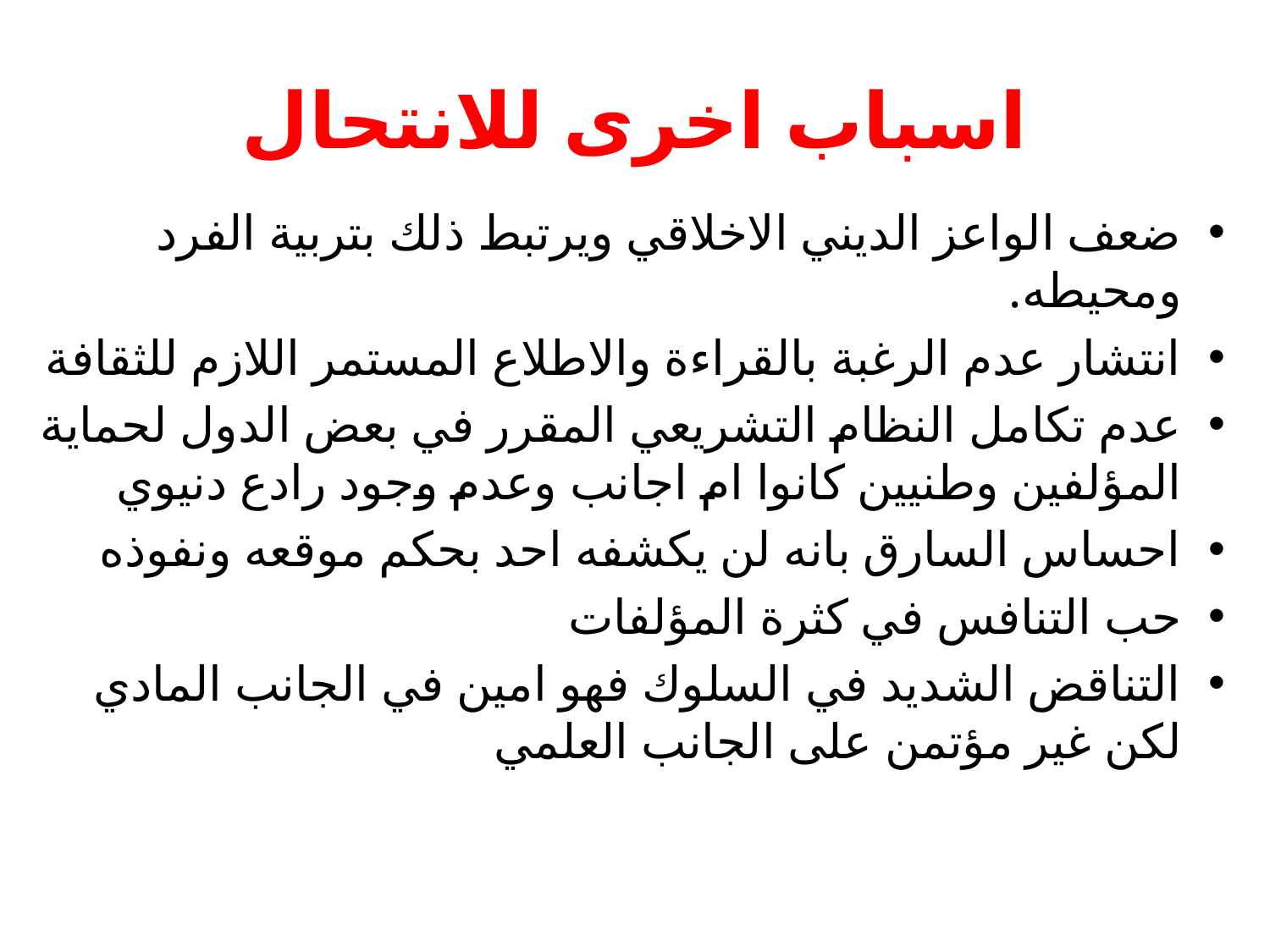

# اسباب اخرى للانتحال
ضعف الواعز الديني الاخلاقي ويرتبط ذلك بتربية الفرد ومحيطه.
انتشار عدم الرغبة بالقراءة والاطلاع المستمر اللازم للثقافة
عدم تكامل النظام التشريعي المقرر في بعض الدول لحماية المؤلفين وطنيين كانوا ام اجانب وعدم وجود رادع دنيوي
احساس السارق بانه لن يكشفه احد بحكم موقعه ونفوذه
حب التنافس في كثرة المؤلفات
التناقض الشديد في السلوك فهو امين في الجانب المادي لكن غير مؤتمن على الجانب العلمي